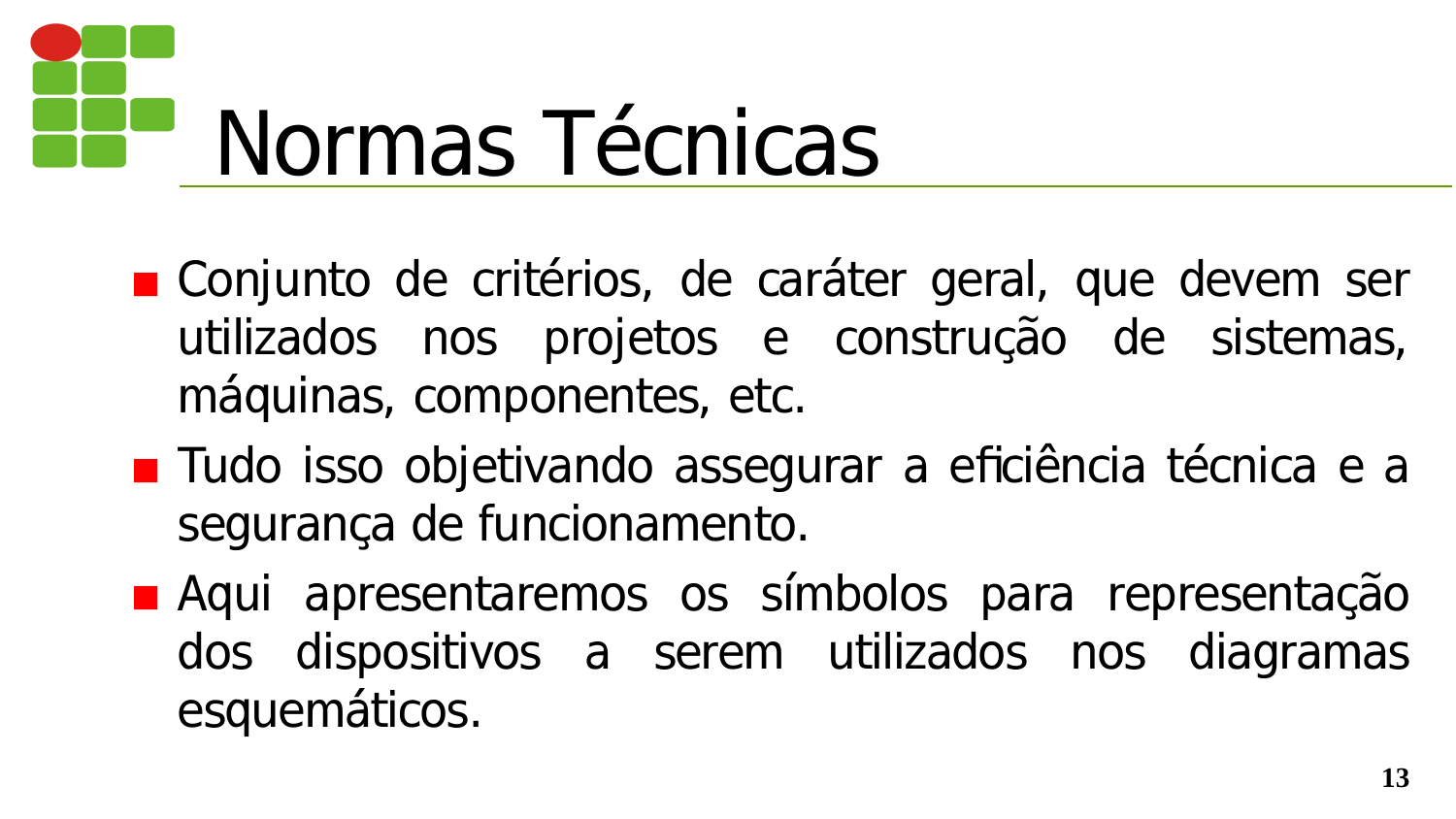

# Normas Técnicas
Conjunto de critérios, de caráter geral, que devem ser utilizados nos projetos e construção de sistemas, máquinas, componentes, etc.
Tudo isso objetivando assegurar a eficiência técnica e a segurança de funcionamento.
Aqui apresentaremos os símbolos para representação dos dispositivos a serem utilizados nos diagramas esquemáticos.
13